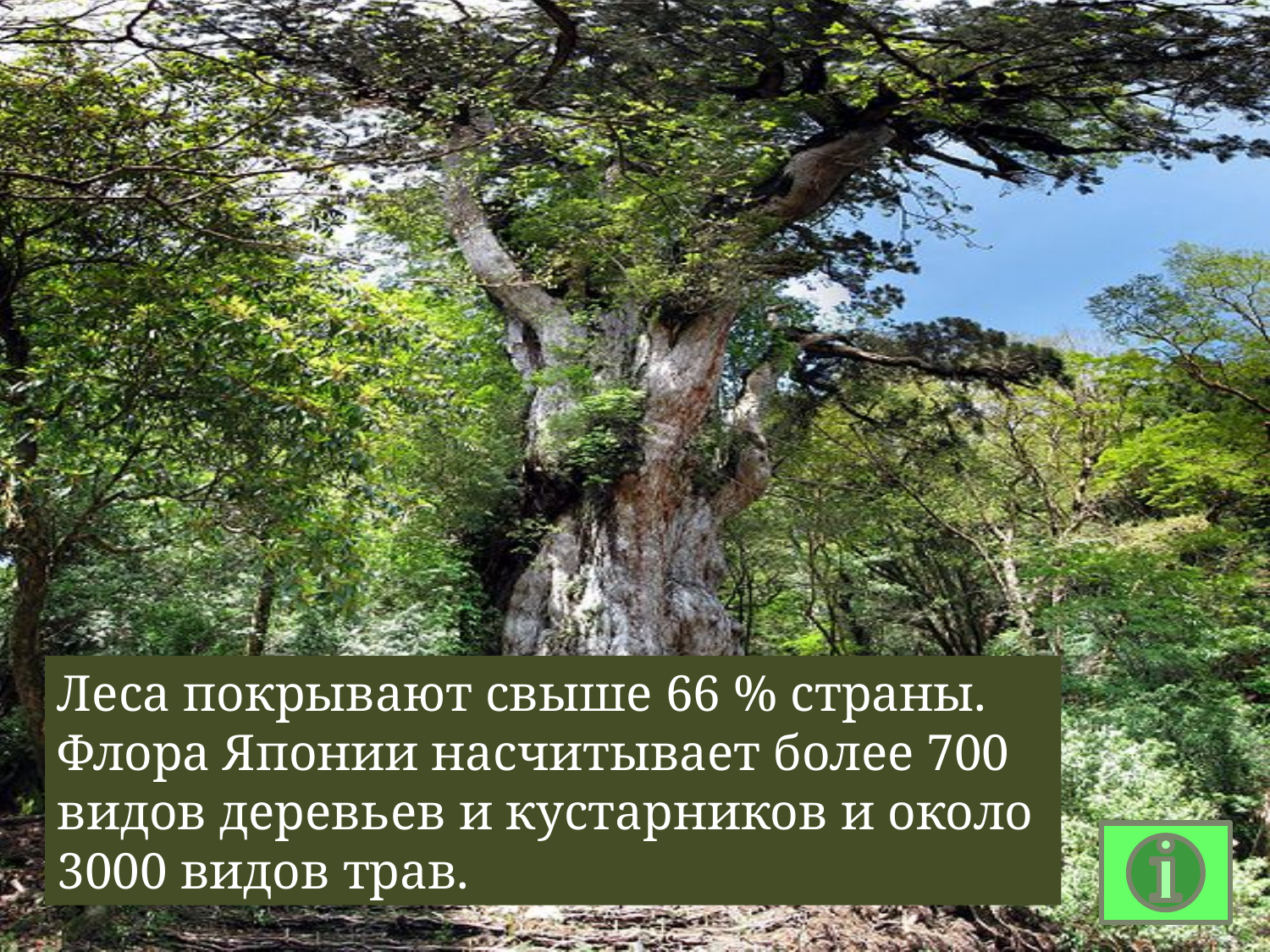

Леса покрывают свыше 66 % страны. Флора Японии насчитывает более 700 видов деревьев и кустарников и около 3000 видов трав.